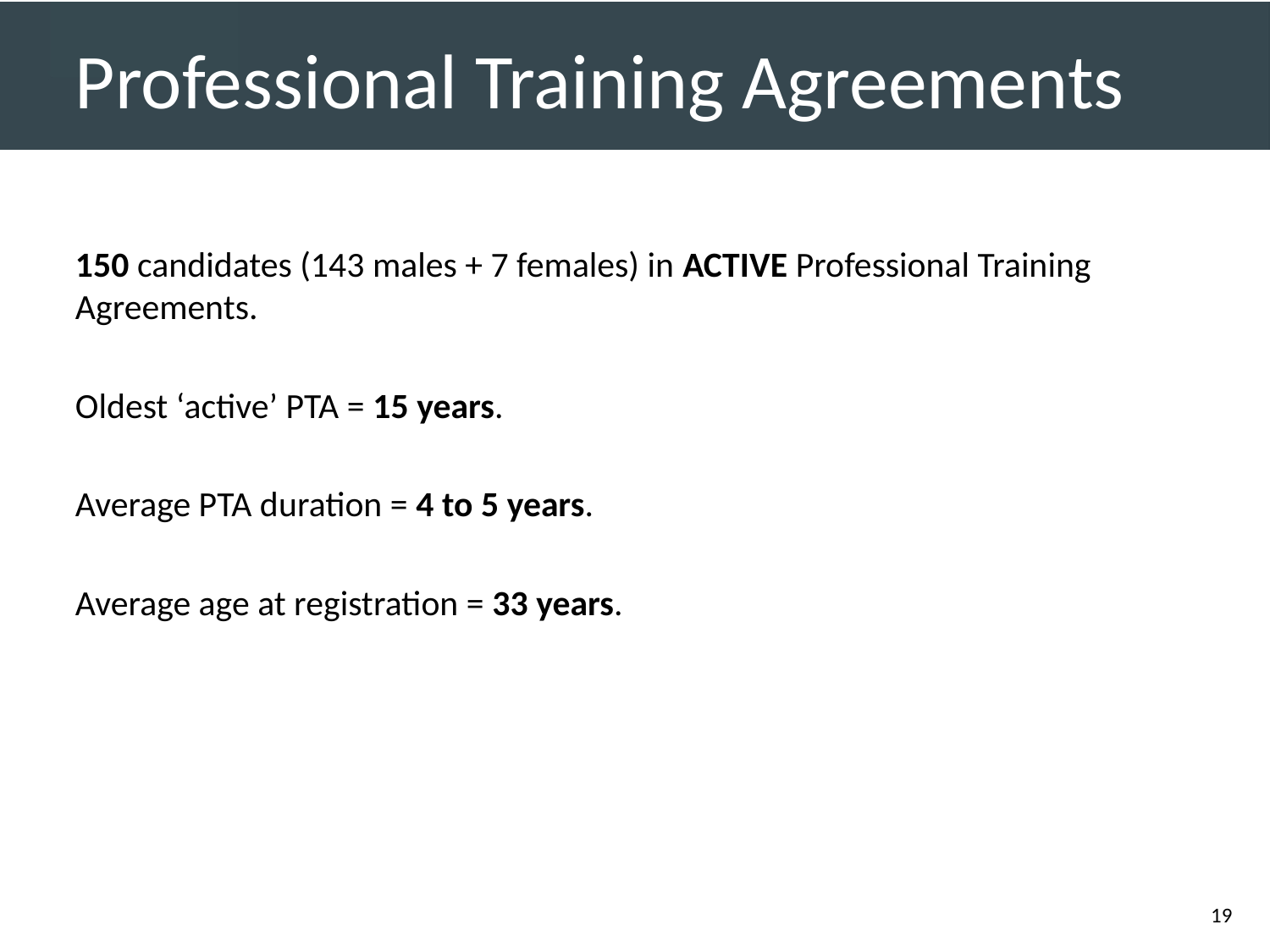

# Professional Training Agreements

150 candidates (143 males + 7 females) in ACTIVE Professional Training Agreements.

Oldest ‘active’ PTA = 15 years.

Average PTA duration = 4 to 5 years.

Average age at registration = 33 years.

19